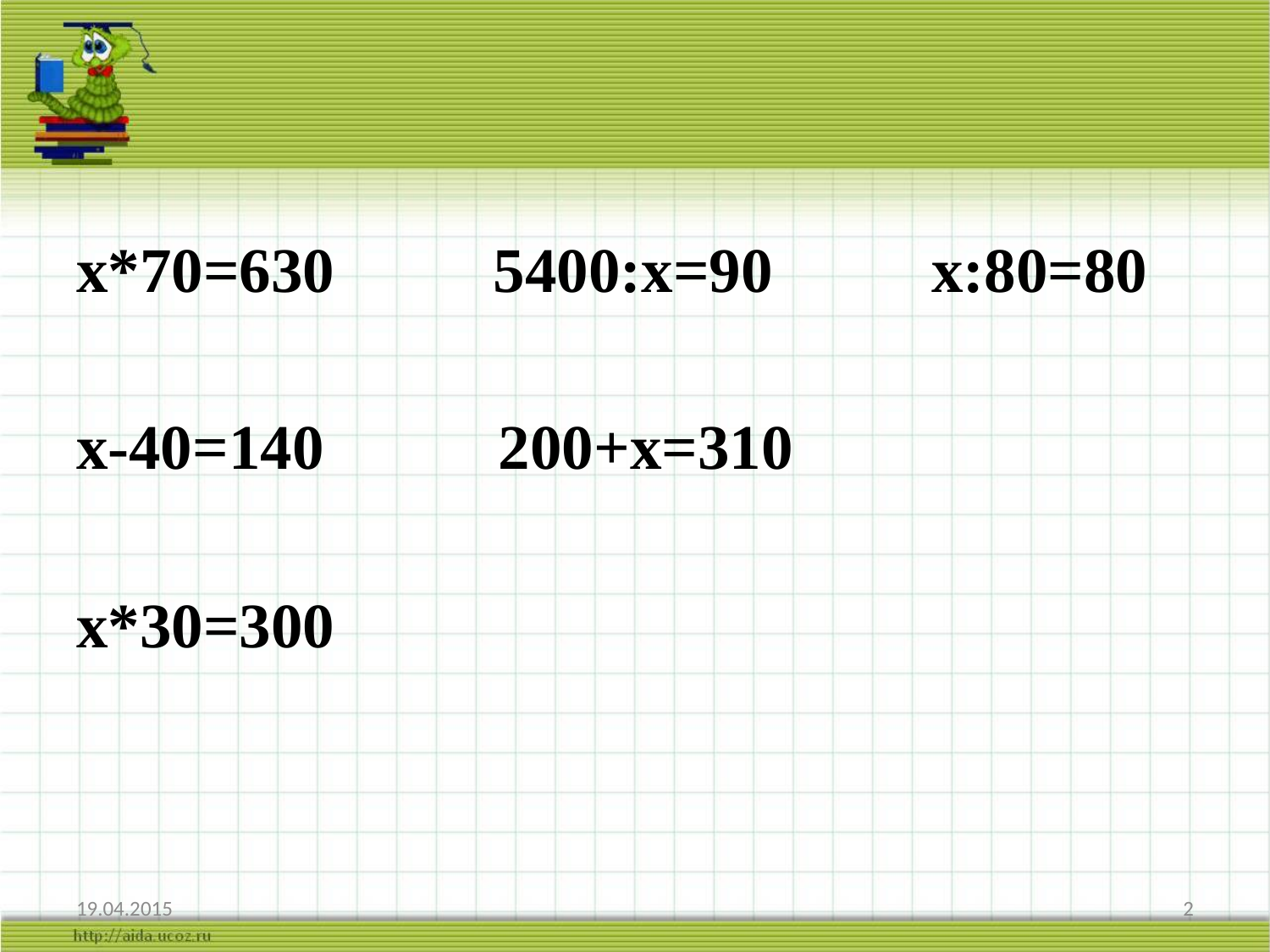

#
х*70=630          5400:х=90          х:80=80

х-40=140           200+х=310

х*30=300

19.04.2015
2